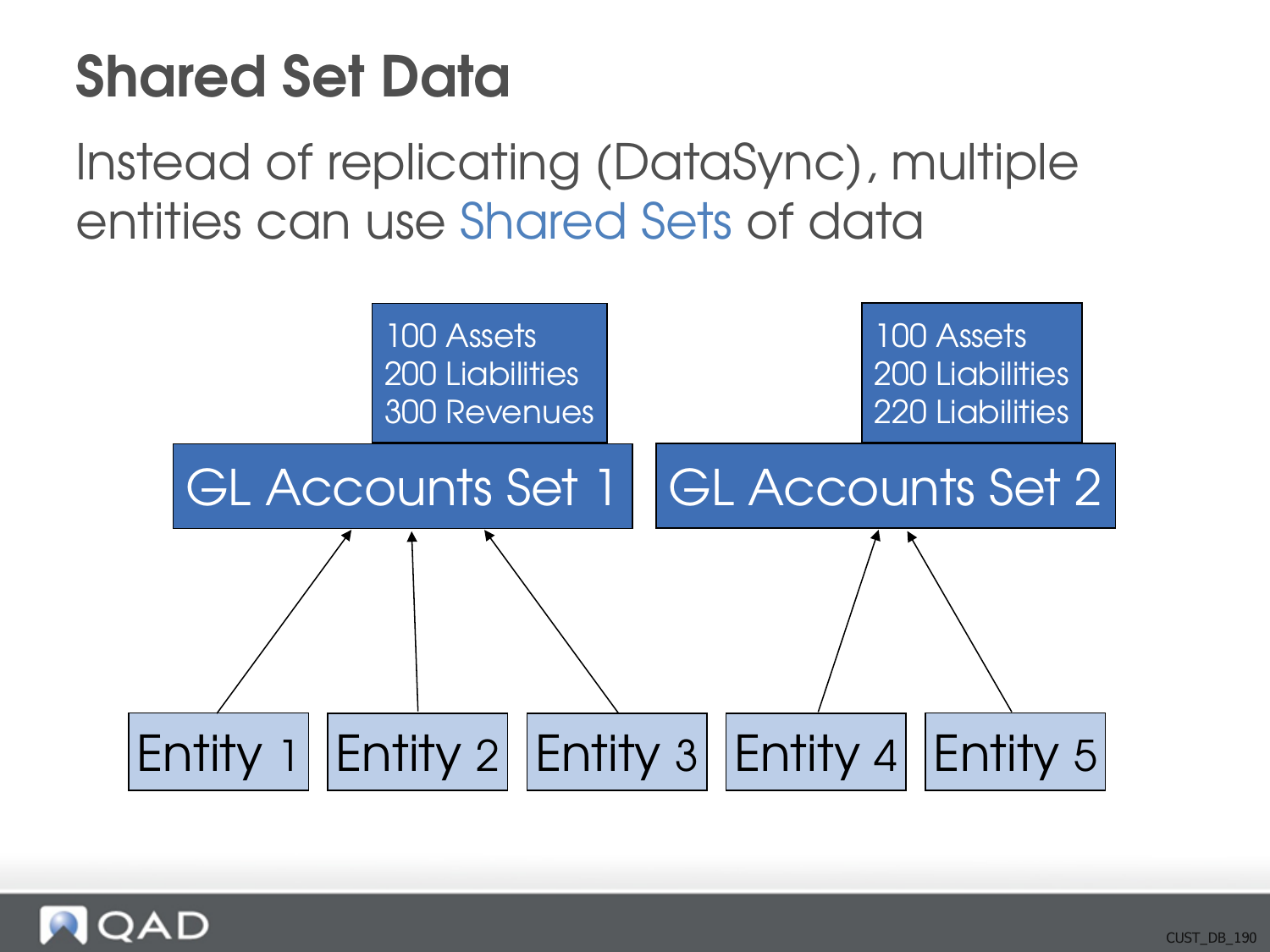

# Shared Set Data
Instead of replicating (DataSync), multiple entities can use Shared Sets of data
100 Assets
200 Liabilities
220 Liabilities
100 Assets
200 Liabilities
300 Revenues
GL Accounts Set 2
GL Accounts Set 1

Entity 1
Entity 5
Entity 2
Entity 3
Entity 4
CUST_DB_190